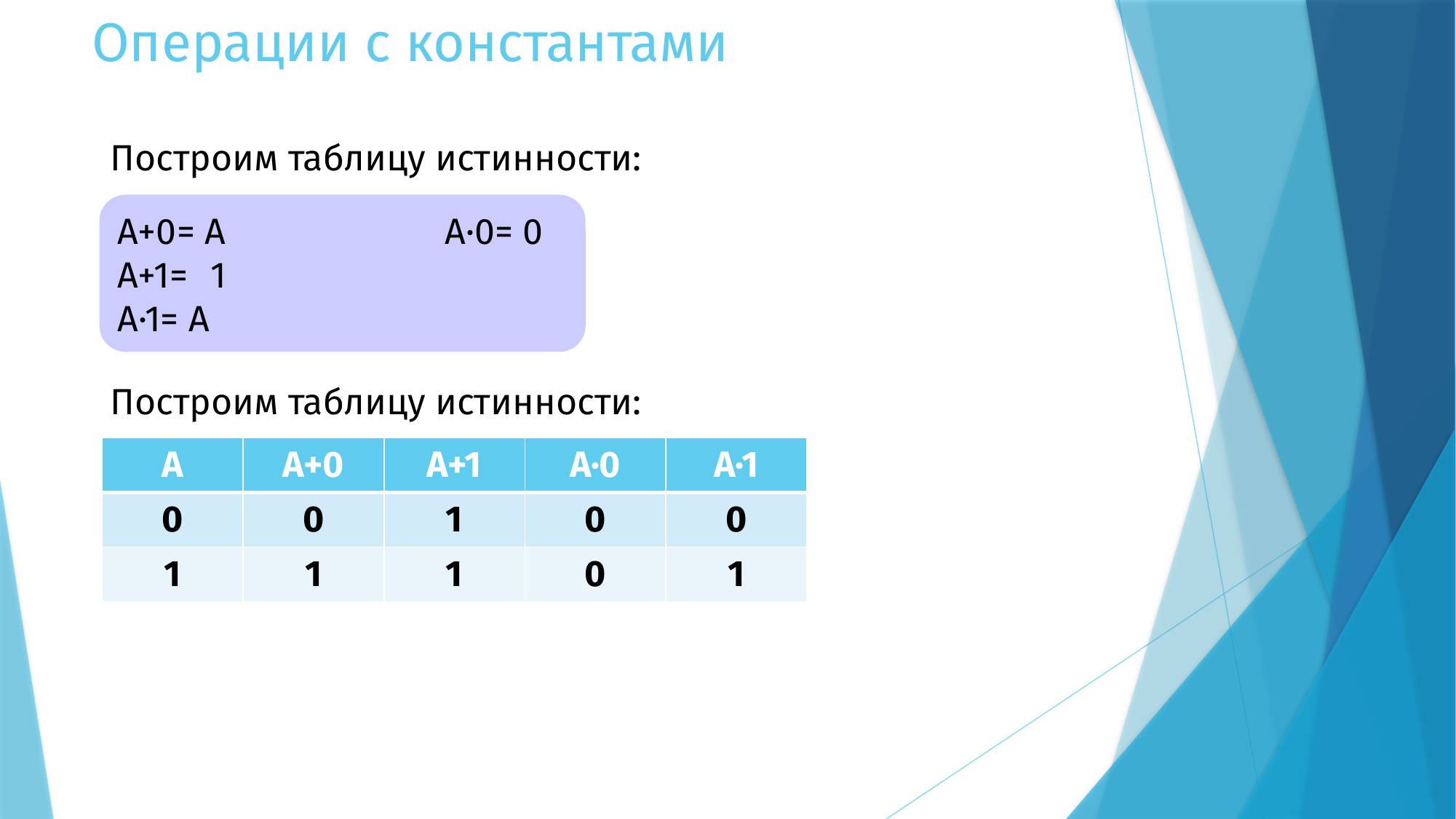

# Операции с константами
Построим таблицу истинности:
A+0= A			А·0= 0
A+1= 1				А·1= A
Построим таблицу истинности:
| A | A+0 | A+1 | A·0 | A·1 |
| --- | --- | --- | --- | --- |
| 0 | 0 | 1 | 0 | 0 |
| 1 | 1 | 1 | 0 | 1 |